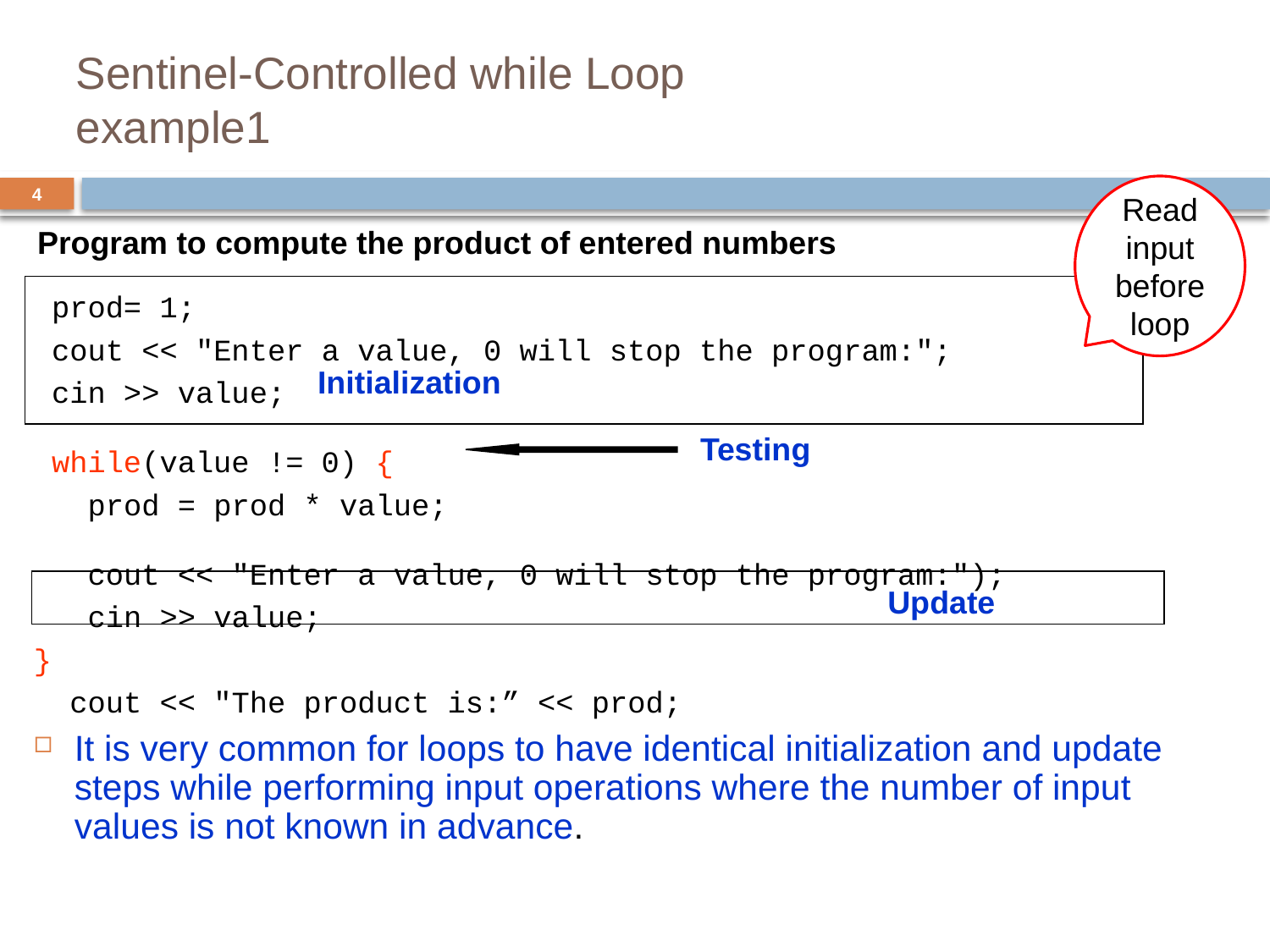

# Sentinel-Controlled while Loop example1
Read input before loop
4
Program to compute the product of entered numbers

 prod= 1;
 cout << "Enter a value, 0 will stop the program:";
 cin >> value;

 while(value != 0) {
   prod = prod * value;

   cout << "Enter a value, 0 will stop the program:");
   cin >> value;
}
  cout << "The product is:” << prod;
It is very common for loops to have identical initialization and update steps while performing input operations where the number of input values is not known in advance.
Initialization
Testing

Update